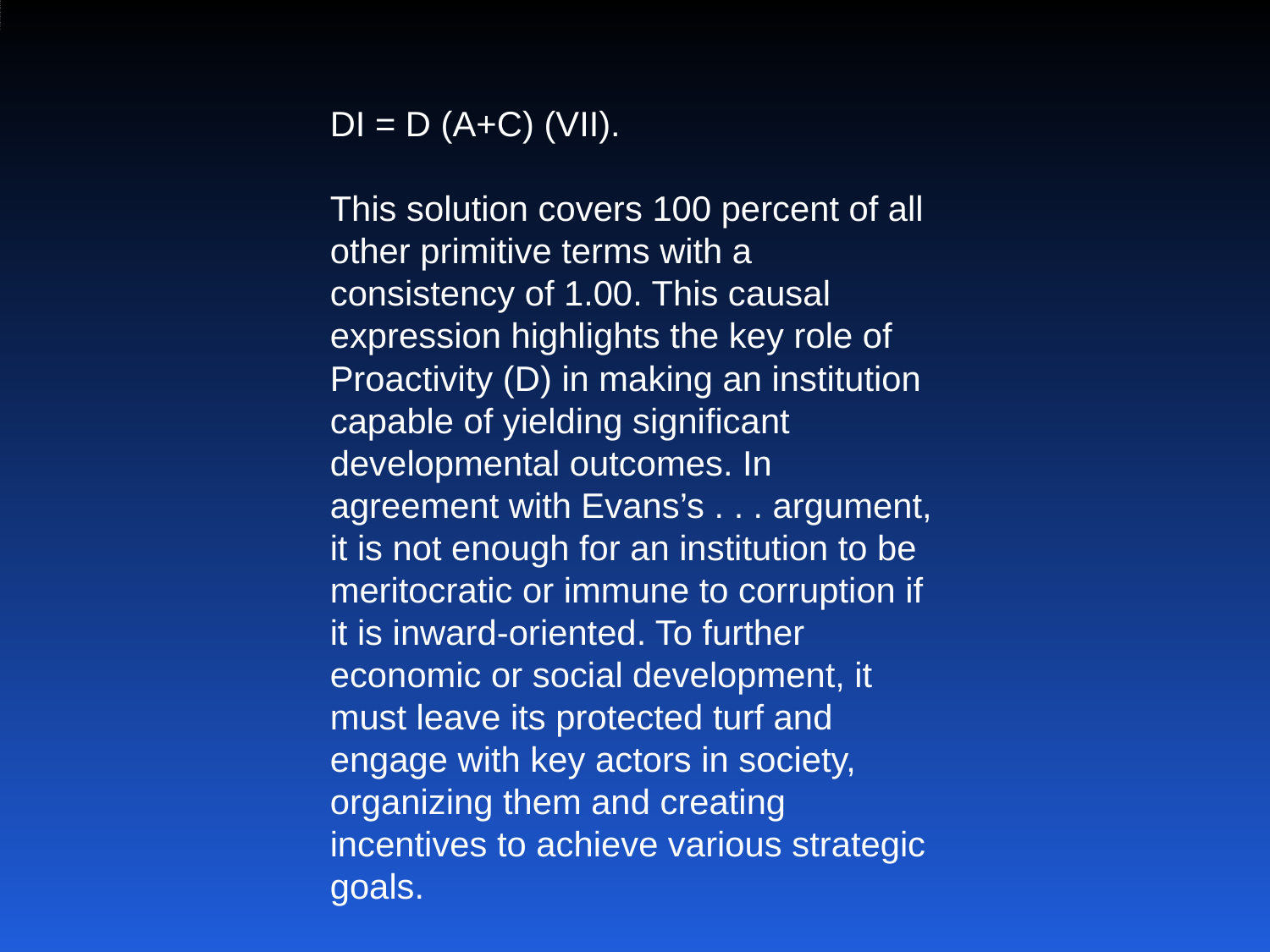

# DI = D (A+C) (VII).
DI = D (A+C) (VII).

This solution covers 100 percent of all other primitive terms with a consistency of 1.00. This causal expression highlights the key role of Proactivity (D) in making an institution capable of yielding significant developmental outcomes. In agreement with Evans’s . . . argument, it is not enough for an institution to be meritocratic or immune to corruption if it is inward-oriented. To further economic or social development, it must leave its protected turf and engage with key actors in society, organizing them and creating incentives to achieve various strategic goals.